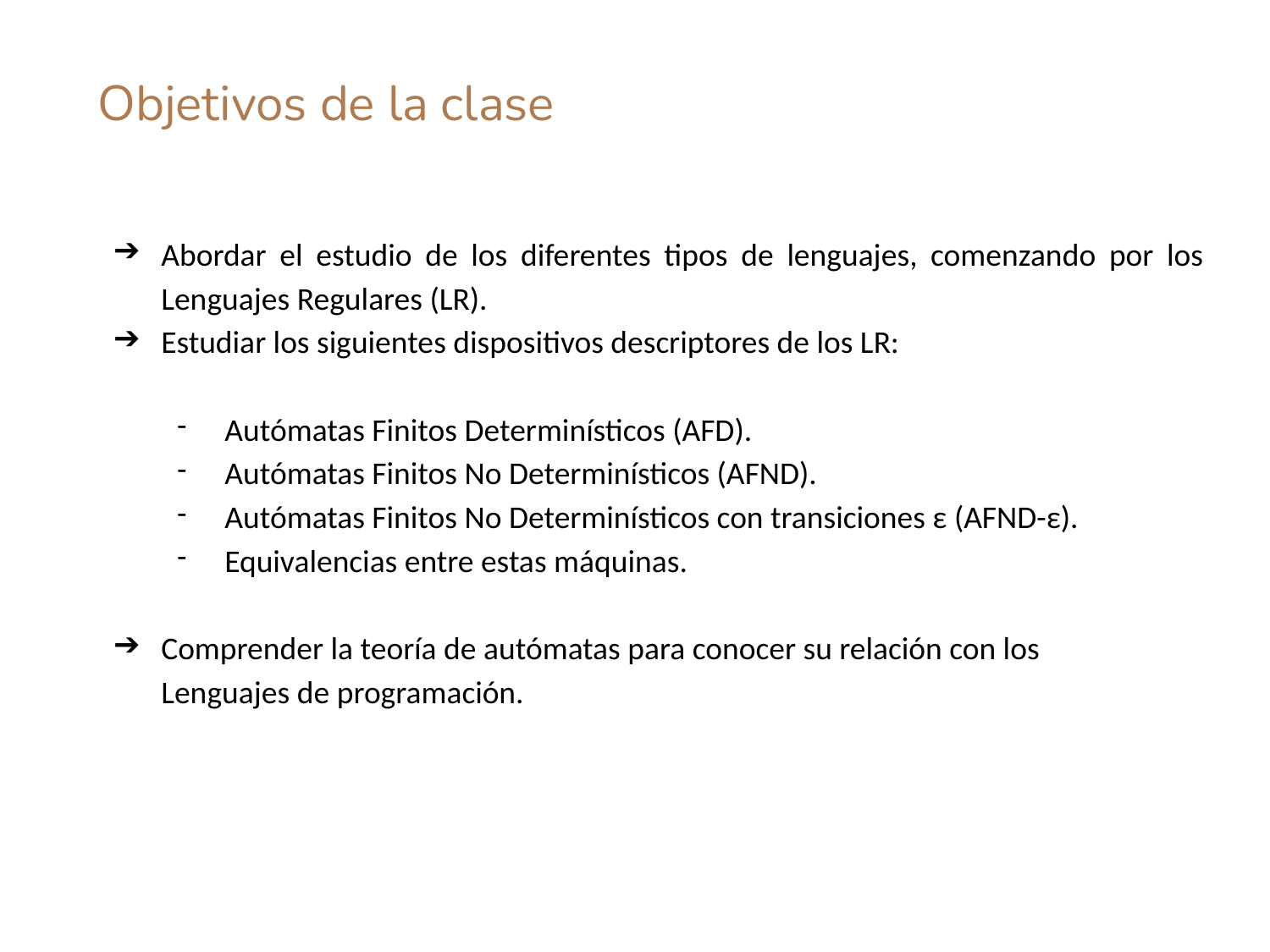

# Objetivos de la clase
Abordar el estudio de los diferentes tipos de lenguajes, comenzando por los Lenguajes Regulares (LR).
Estudiar los siguientes dispositivos descriptores de los LR:

Autómatas Finitos Determinísticos (AFD).
Autómatas Finitos No Determinísticos (AFND).
Autómatas Finitos No Determinísticos con transiciones ε (AFND-ε).
Equivalencias entre estas máquinas.

Comprender la teoría de autómatas para conocer su relación con los
Lenguajes de programación.